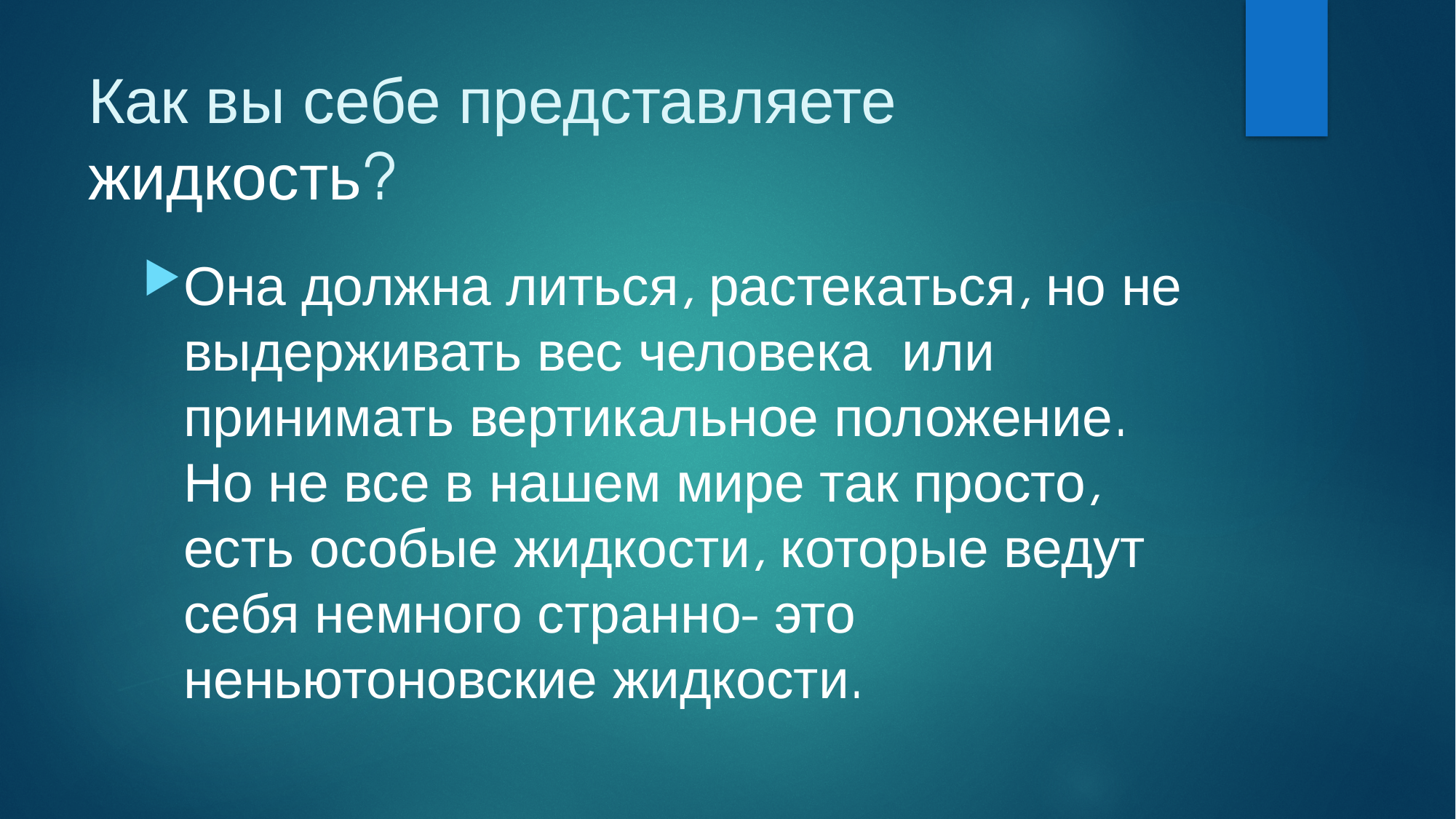

# Как вы себе представляете жидкость?
Она должна литься, растекаться, но не выдерживать вес человека  или принимать вертикальное положение.  Но не все в нашем мире так просто,  есть особые жидкости, которые ведут себя немного странно- это неньютоновские жидкости.